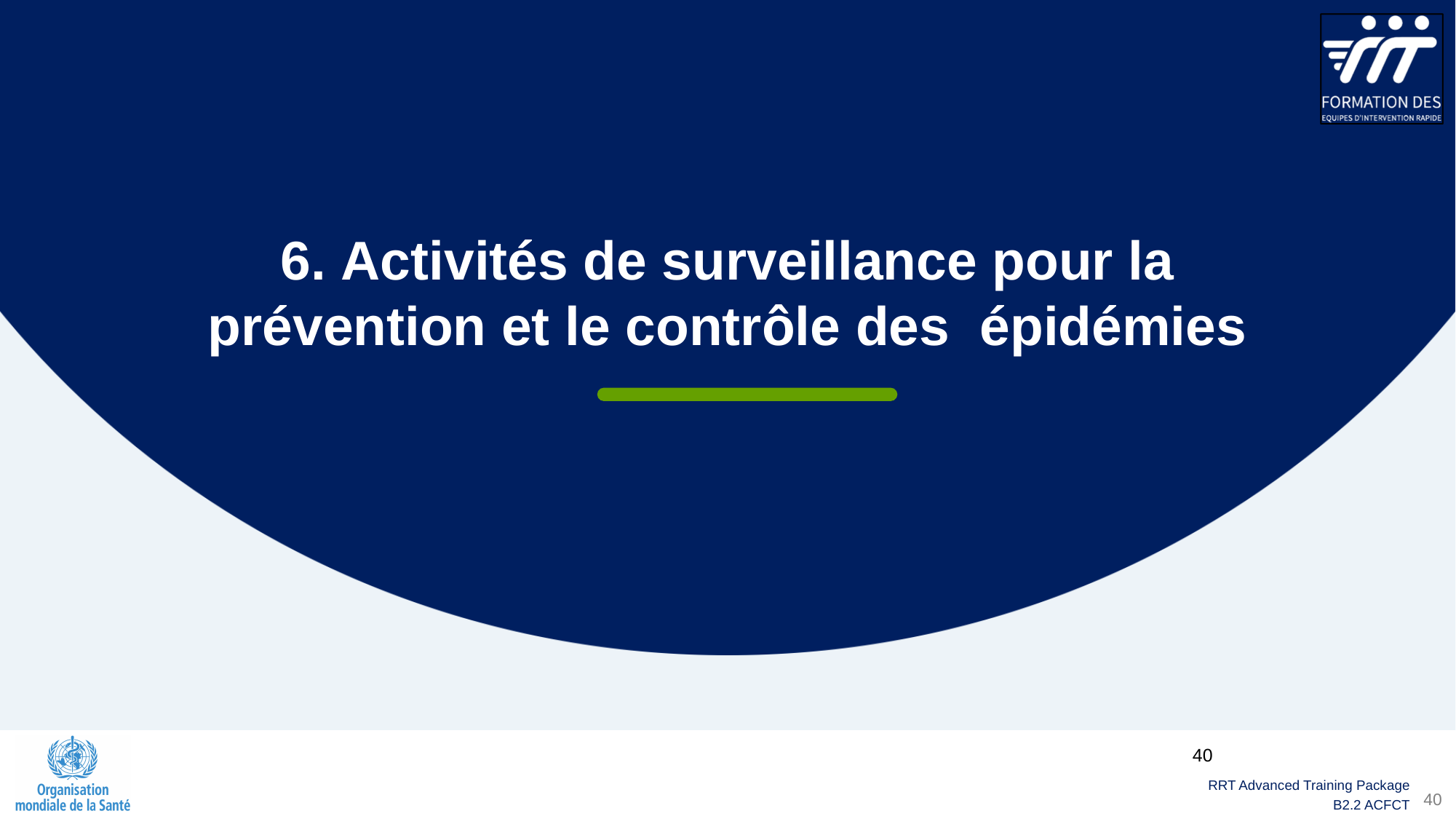

6. Activités de surveillance pour la prévention et le contrôle des  épidémies
40